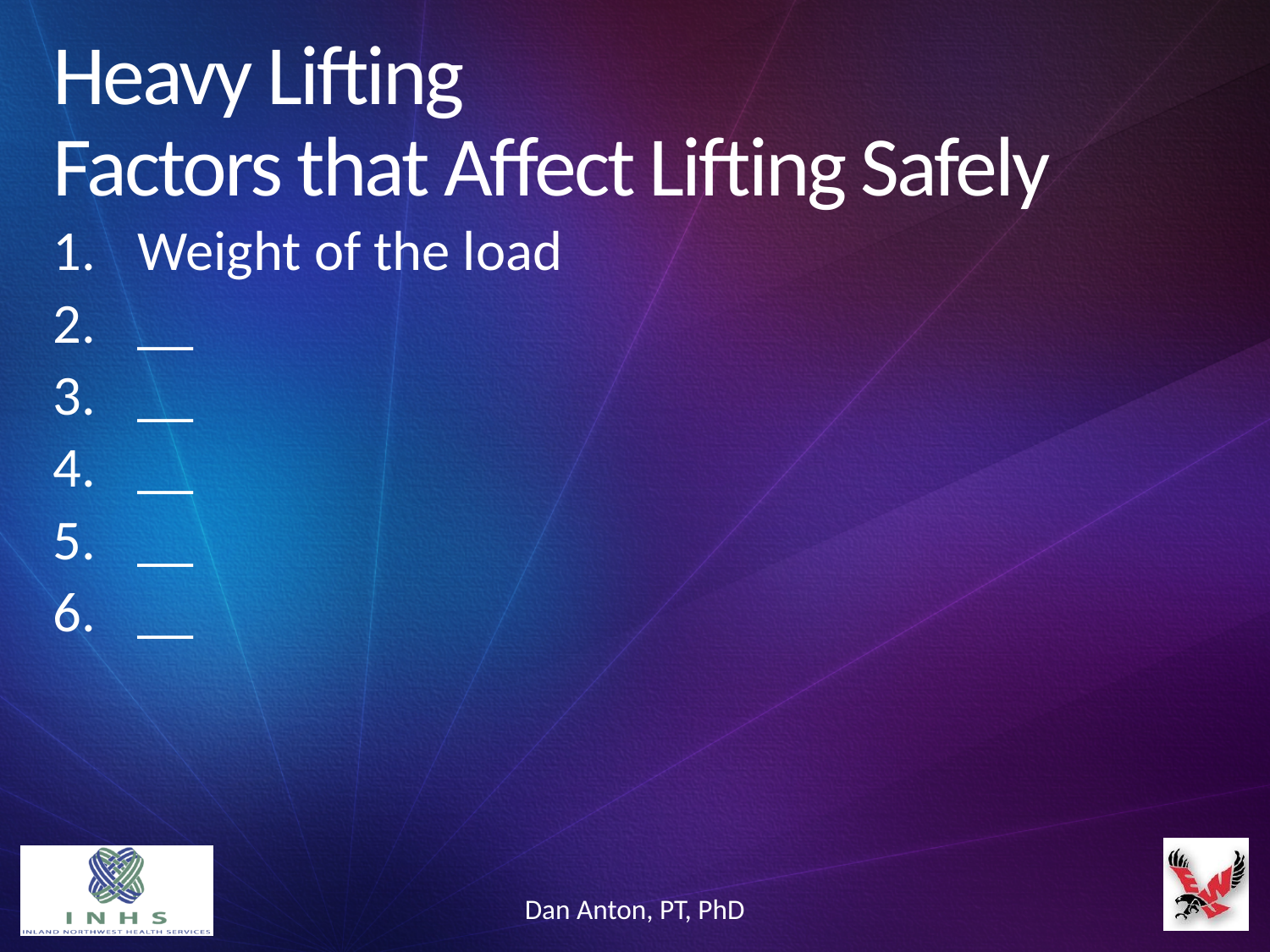

# Heavy Lifting Factors that Affect Lifting Safely
Weight of the load
__
__
__
__
__

Dan Anton, PT, PhD